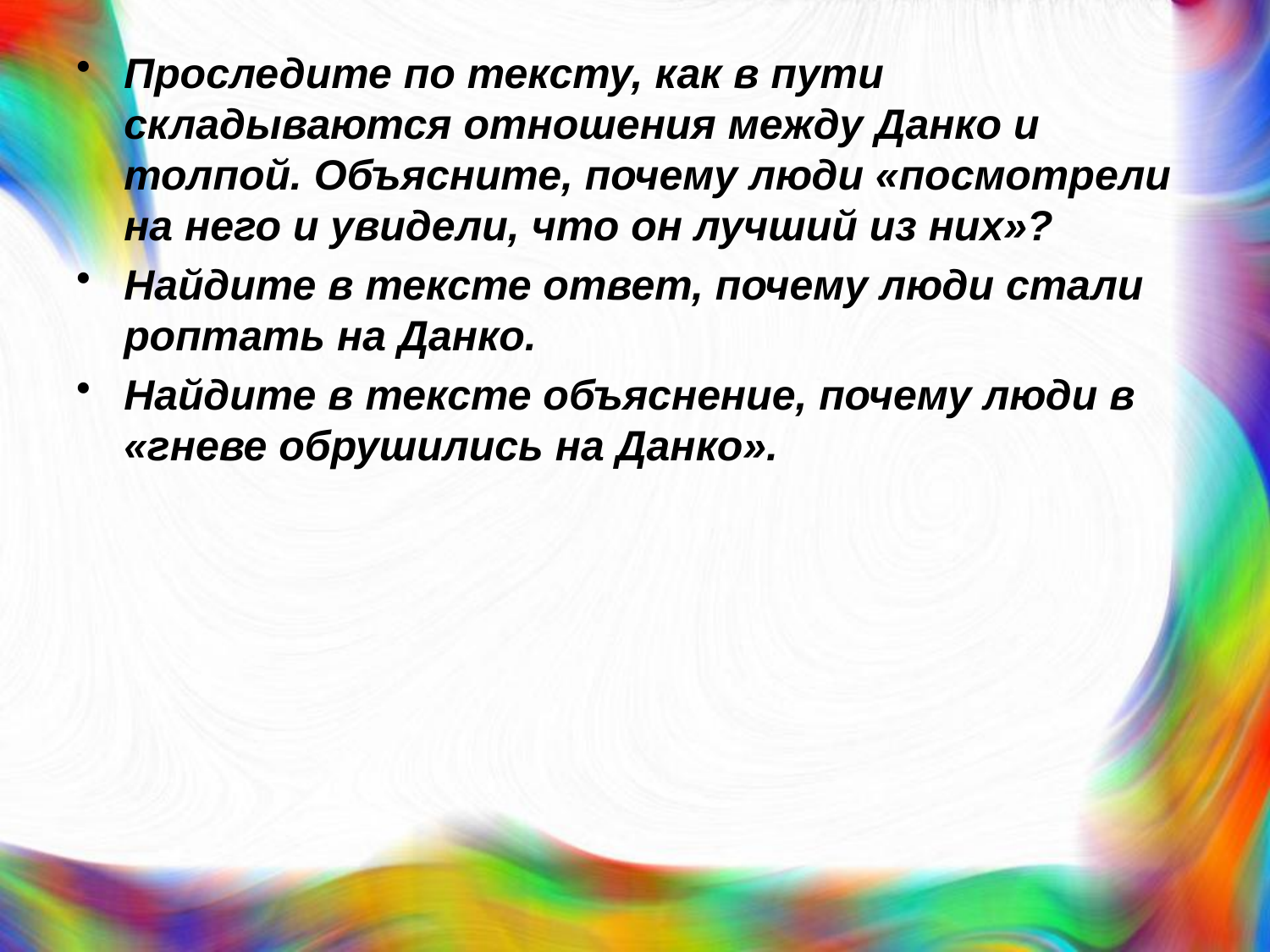

Проследите по тексту, как в пути складываются отношения между Данко и толпой. Объясните, почему люди «посмотрели на него и увидели, что он лучший из них»?
Найдите в тексте ответ, почему люди стали роптать на Данко.
Найдите в тексте объяснение, почему люди в «гневе обрушились на Данко».